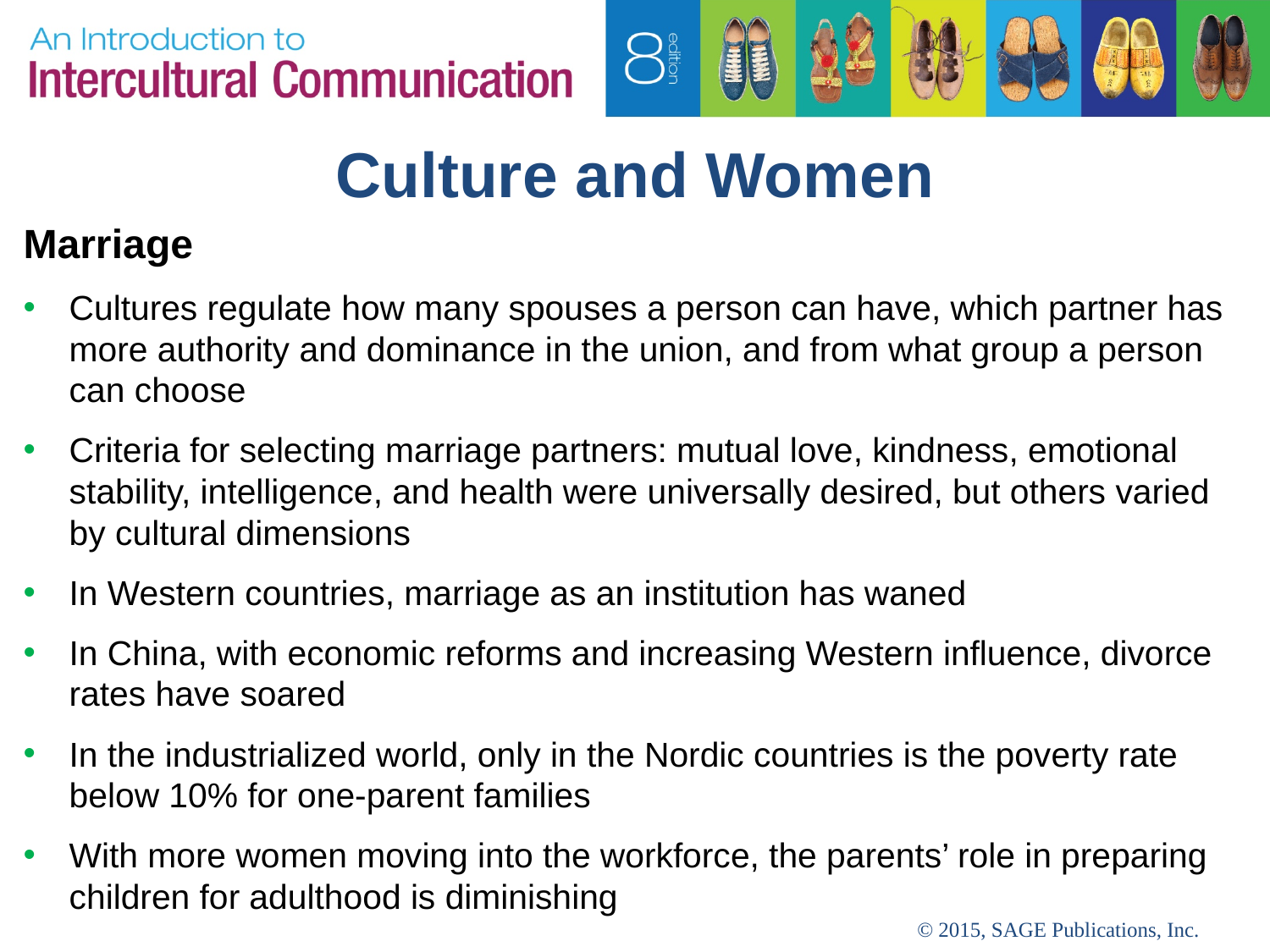

# Culture and Women
Marriage
Cultures regulate how many spouses a person can have, which partner has more authority and dominance in the union, and from what group a person can choose
Criteria for selecting marriage partners: mutual love, kindness, emotional stability, intelligence, and health were universally desired, but others varied by cultural dimensions
In Western countries, marriage as an institution has waned
In China, with economic reforms and increasing Western influence, divorce rates have soared
In the industrialized world, only in the Nordic countries is the poverty rate below 10% for one-parent families
With more women moving into the workforce, the parents’ role in preparing children for adulthood is diminishing

© 2015, SAGE Publications, Inc.